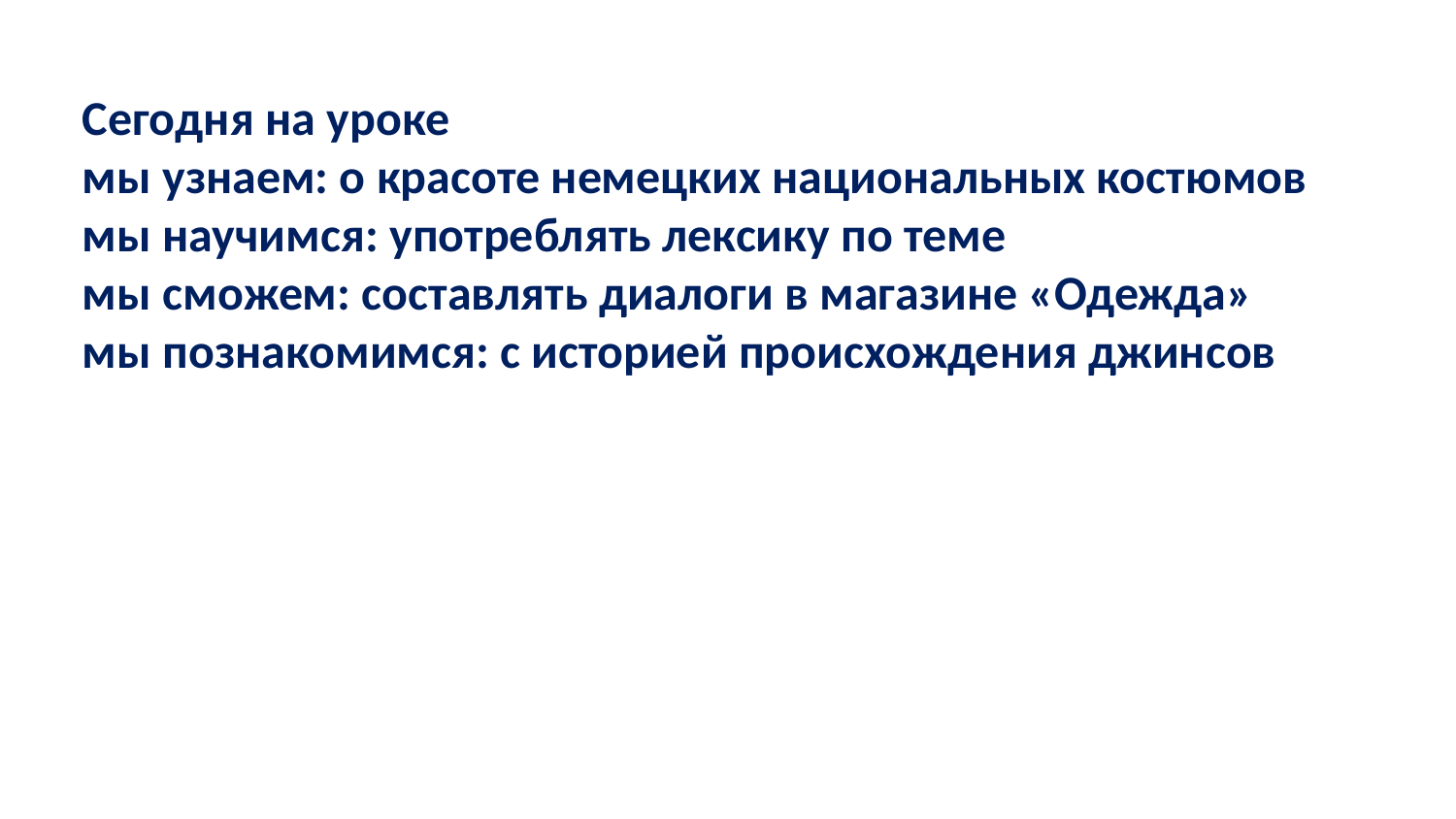

Сегодня на уроке
мы узнаем: о красоте немецких национальных костюмов
мы научимся: употреблять лексику по теме
мы сможем: составлять диалоги в магазине «Одежда»
мы познакомимся: с историей происхождения джинсов